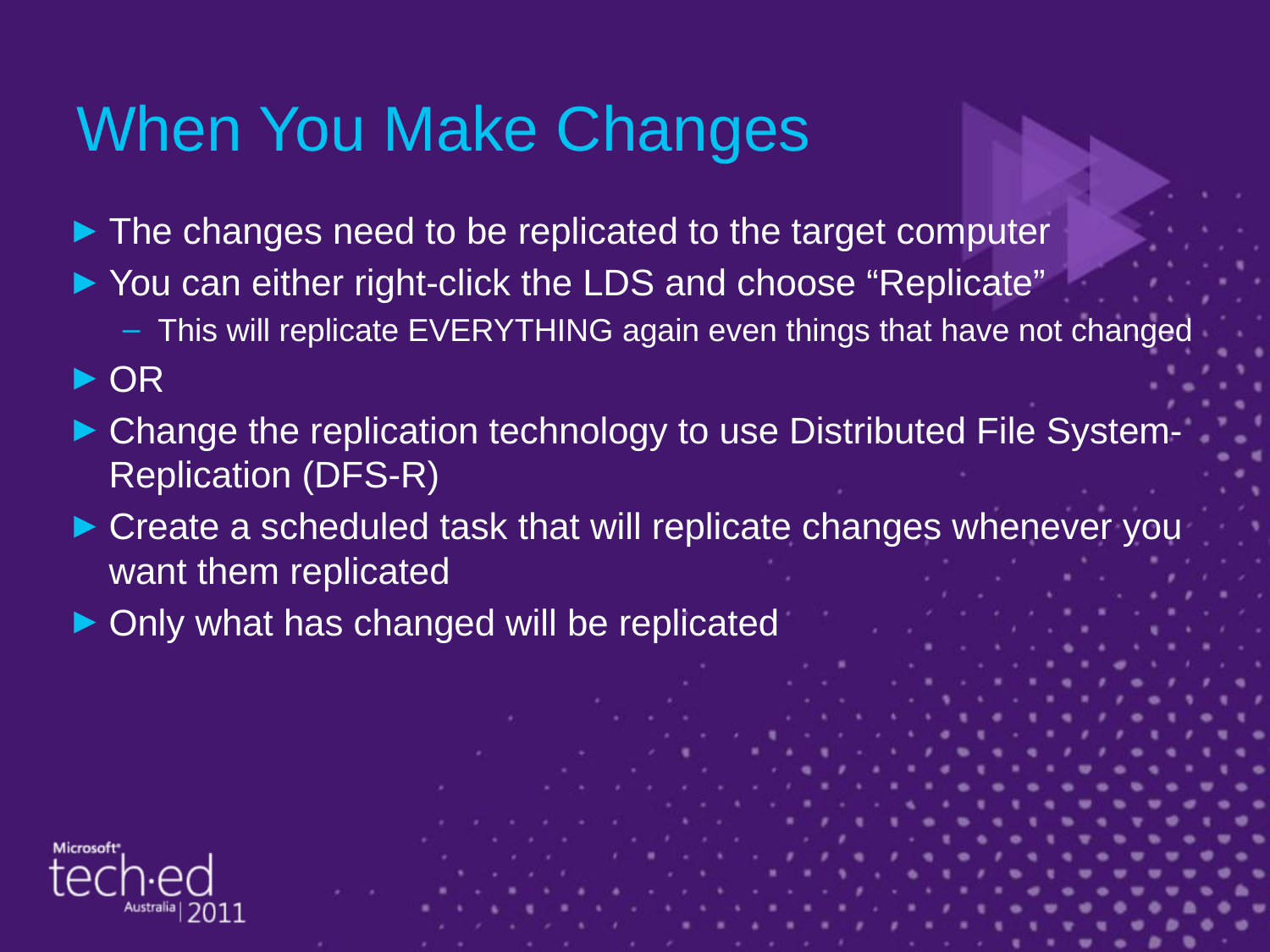

# When You Make Changes
The changes need to be replicated to the target computer
You can either right-click the LDS and choose “Replicate”
This will replicate EVERYTHING again even things that have not changed
OR
Change the replication technology to use Distributed File System-Replication (DFS-R)
Create a scheduled task that will replicate changes whenever you want them replicated
Only what has changed will be replicated